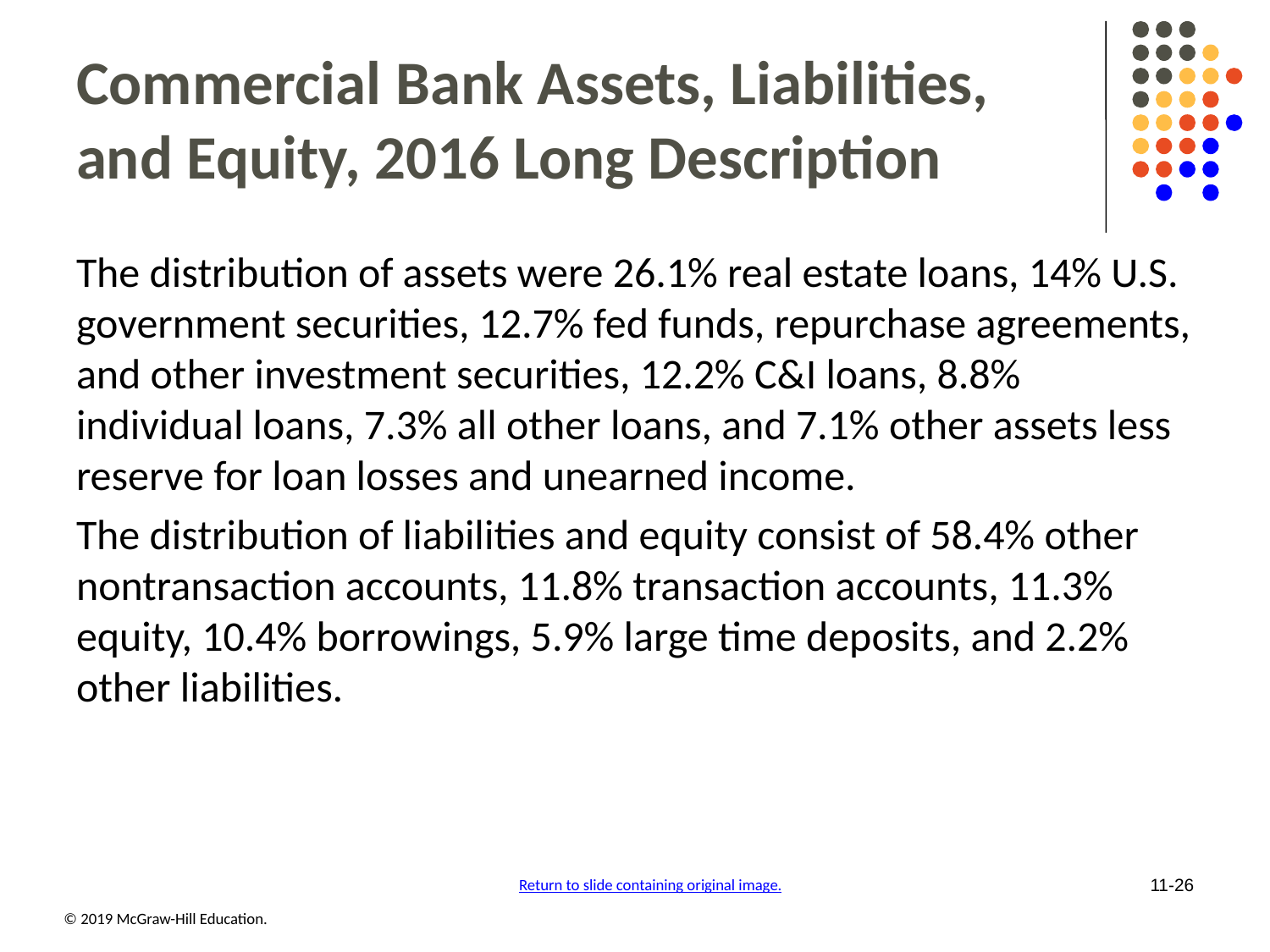

# Commercial Bank Assets, Liabilities, and Equity, 2016 Long Description
The distribution of assets were 26.1% real estate loans, 14% U.S. government securities, 12.7% fed funds, repurchase agreements, and other investment securities, 12.2% C&I loans, 8.8% individual loans, 7.3% all other loans, and 7.1% other assets less reserve for loan losses and unearned income.
The distribution of liabilities and equity consist of 58.4% other nontransaction accounts, 11.8% transaction accounts, 11.3% equity, 10.4% borrowings, 5.9% large time deposits, and 2.2% other liabilities.
11-26
Return to slide containing original image.